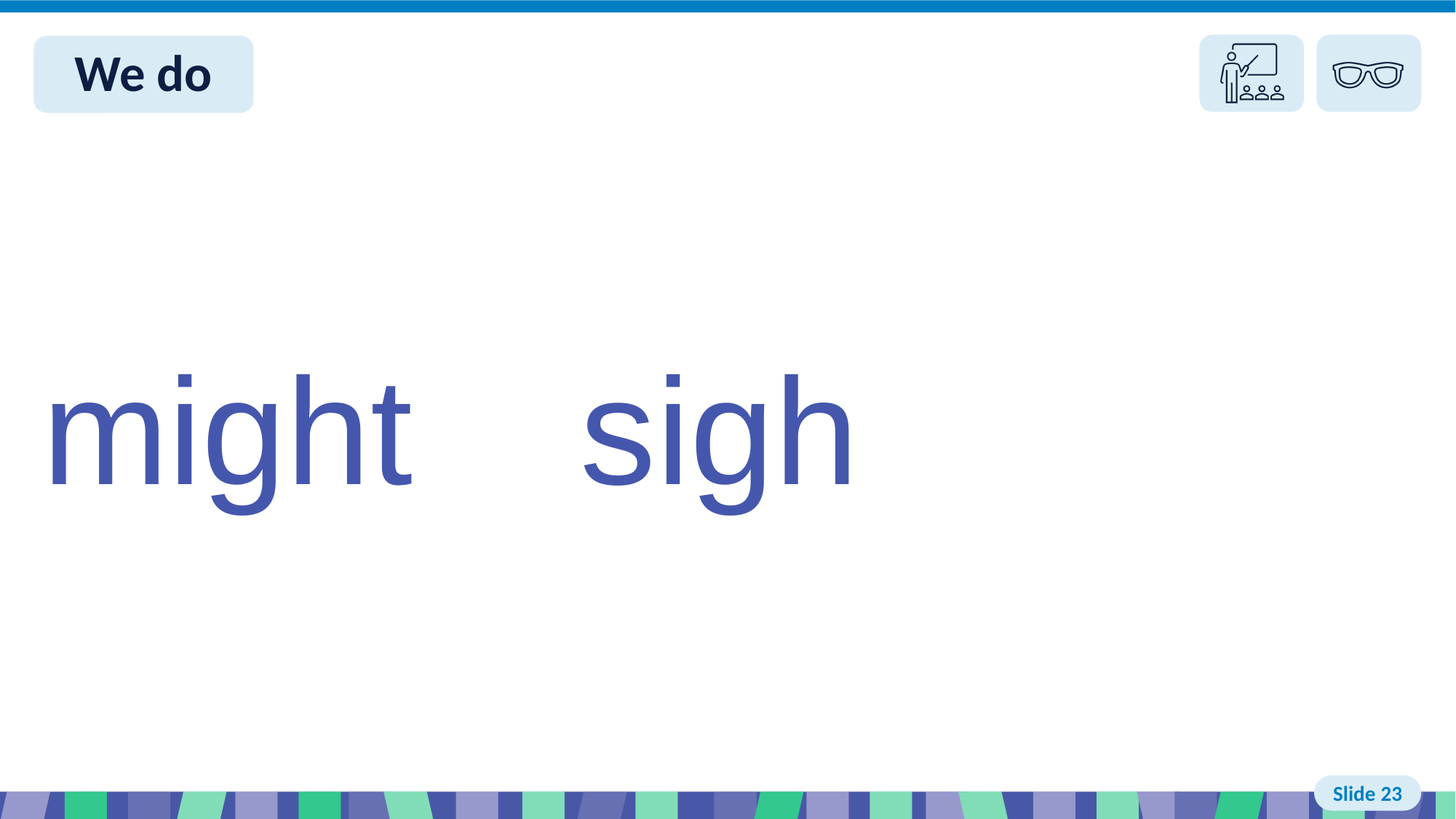

# Slide 23 We do
might    sigh